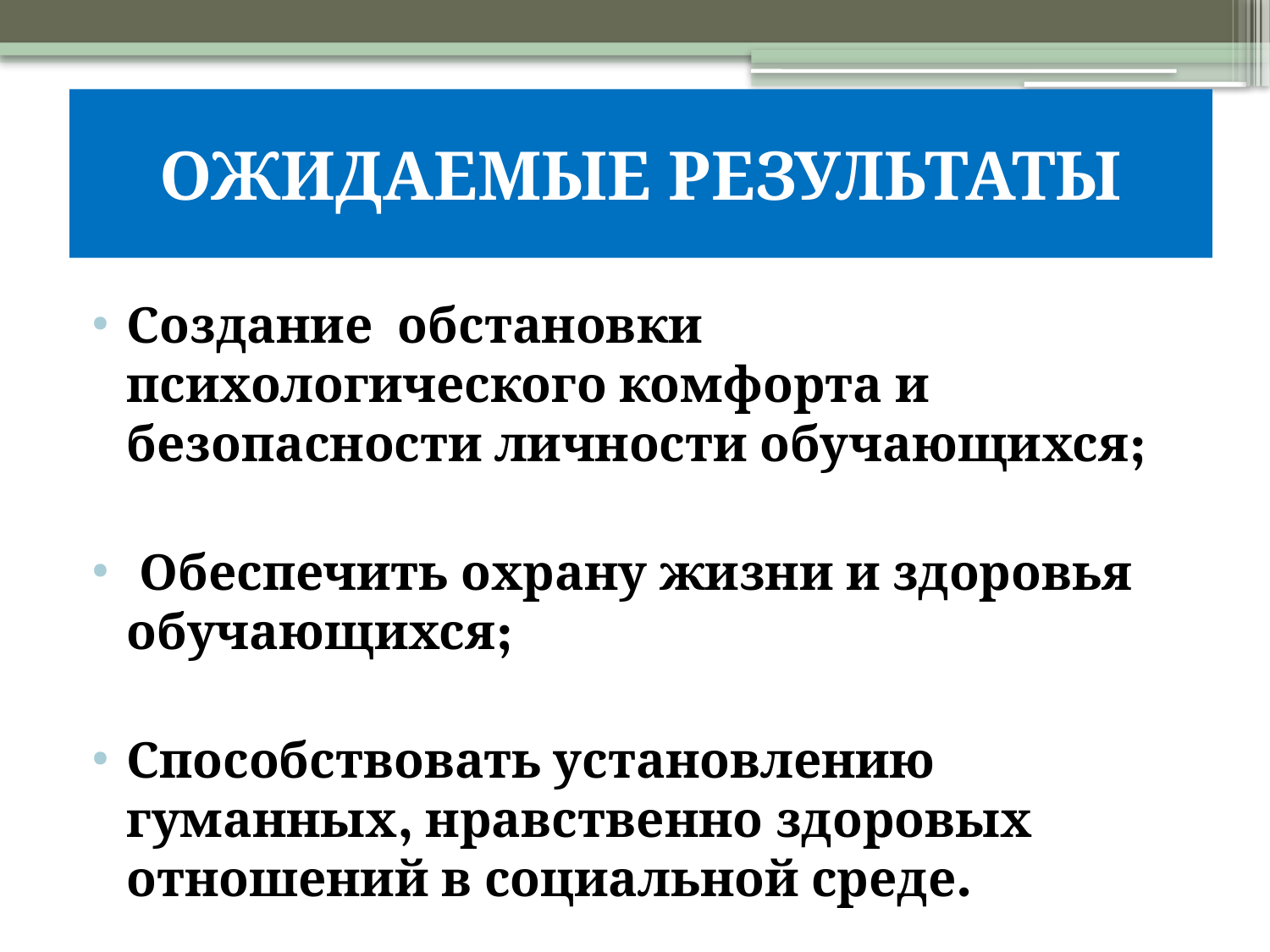

# ОЖИДАЕМЫЕ РЕЗУЛЬТАТЫ
Создание  обстановки психологического комфорта и безопасности личности обучающихся;

 Обеспечить охрану жизни и здоровья обучающихся;

Способствовать установлению гуманных, нравственно здоровых отношений в социальной среде.